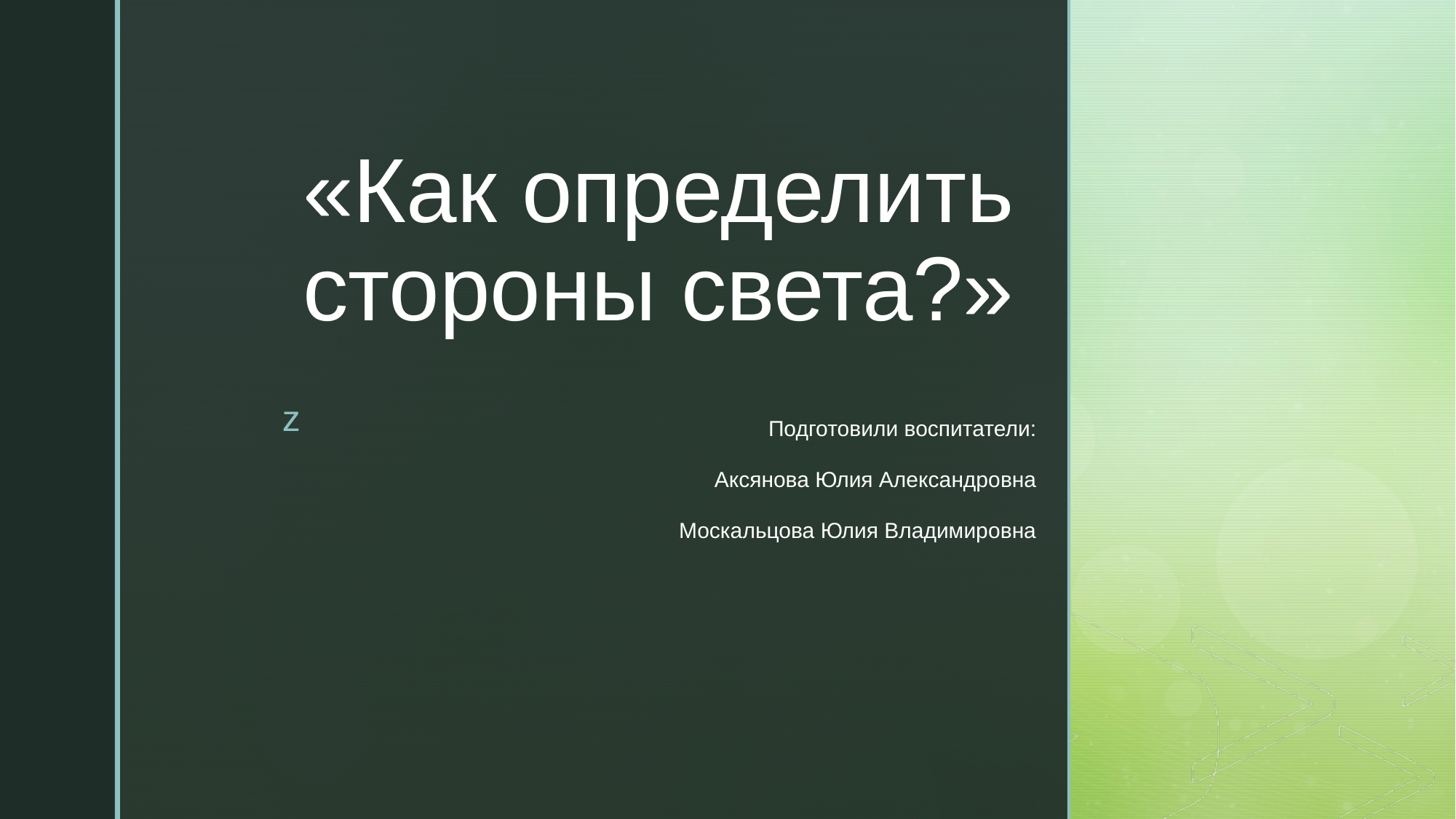

# «Как определить стороны света?»
Подготовили воспитатели:
Аксянова Юлия Александровна
Москальцова Юлия Владимировна